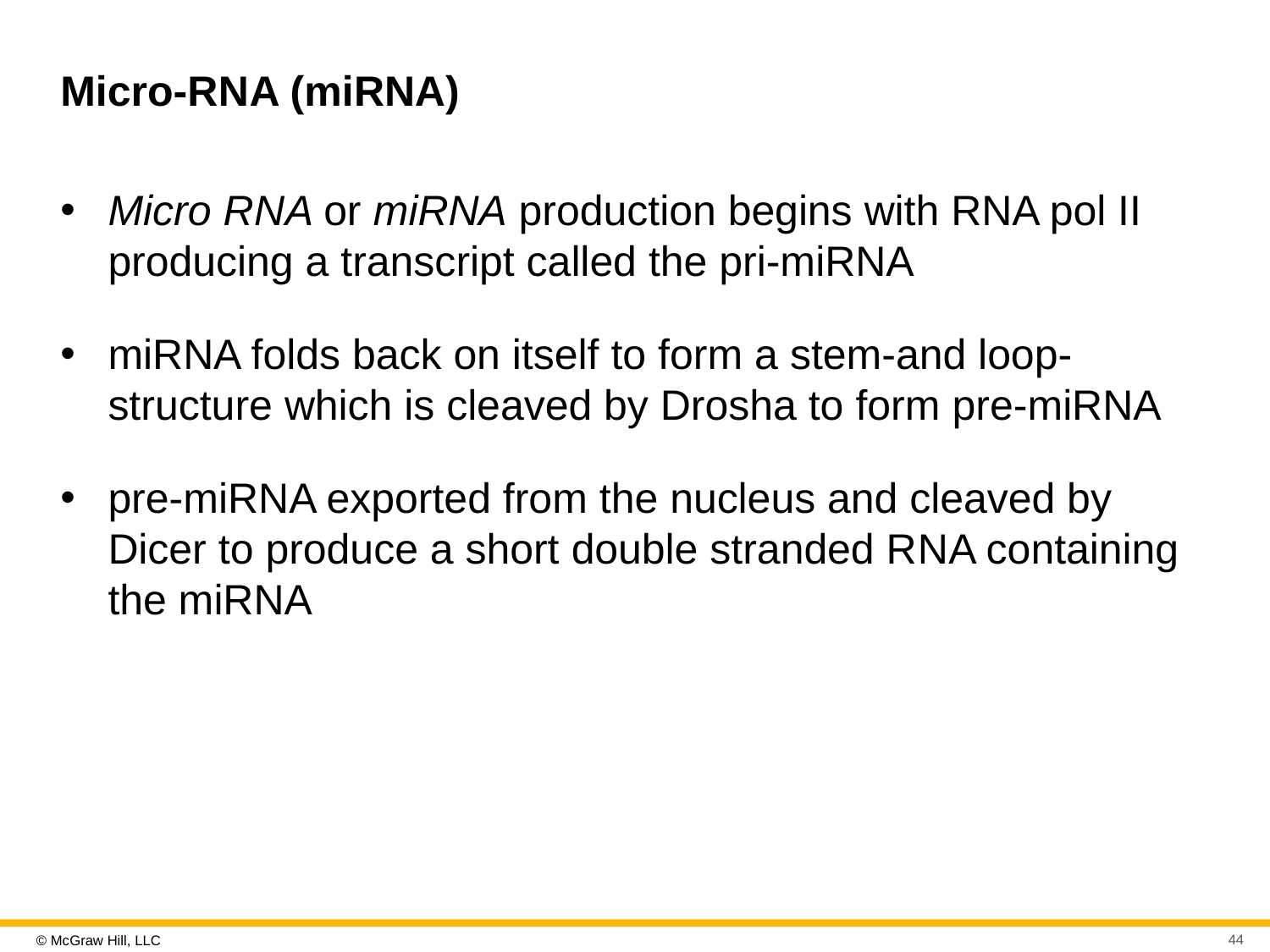

# Micro-R N A (miRNA)
Micro R N A or miRNA production begins with RNA pol II producing a transcript called the pri-miRNA
miRNA folds back on itself to form a stem-and loop-structure which is cleaved by Drosha to form pre-miRNA
pre-miRNA exported from the nucleus and cleaved by Dicer to produce a short double stranded R N A containing the miRNA
44